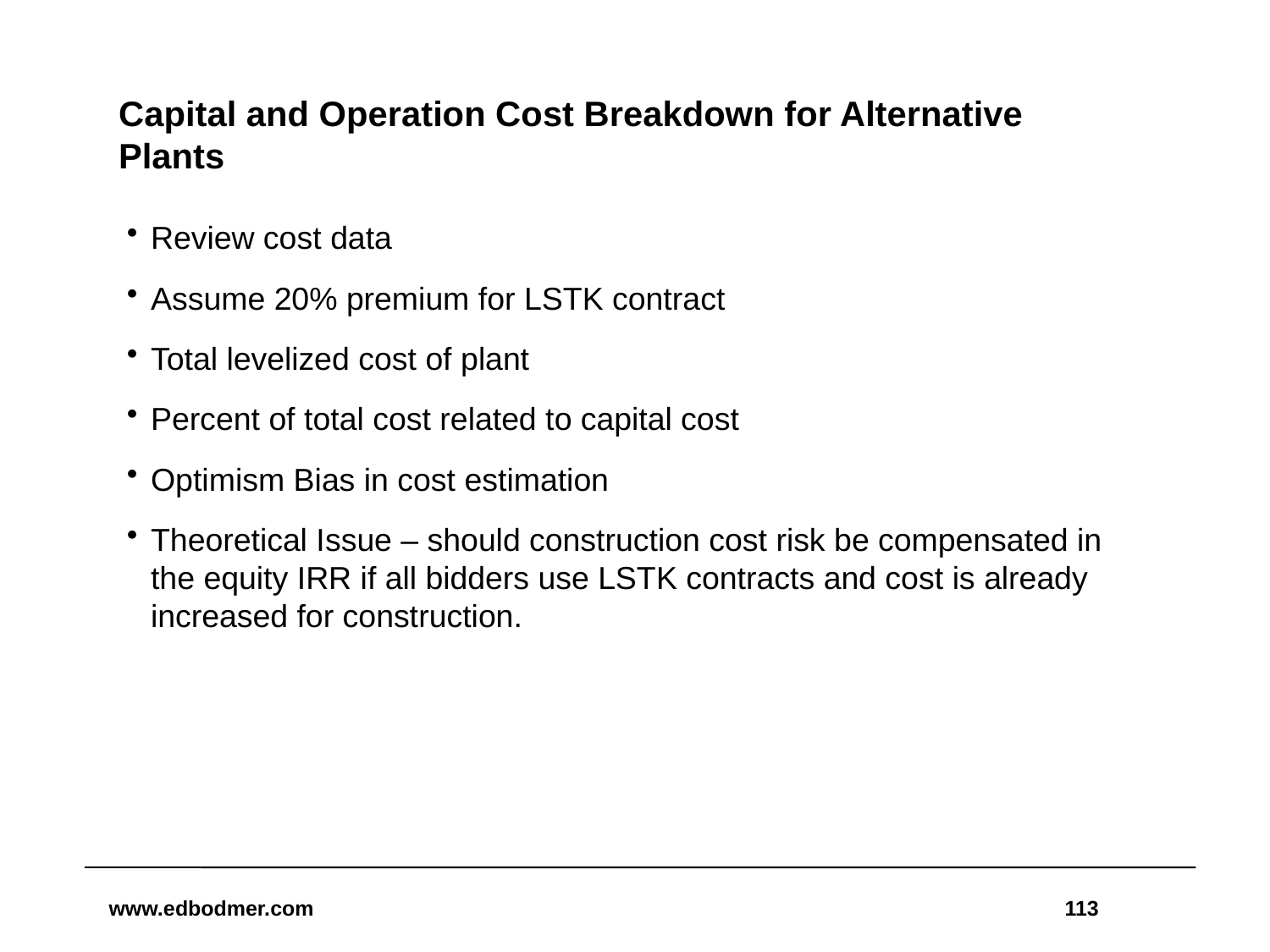

# Capital and Operation Cost Breakdown for Alternative Plants
Review cost data
Assume 20% premium for LSTK contract
Total levelized cost of plant
Percent of total cost related to capital cost
Optimism Bias in cost estimation
Theoretical Issue – should construction cost risk be compensated in the equity IRR if all bidders use LSTK contracts and cost is already increased for construction.